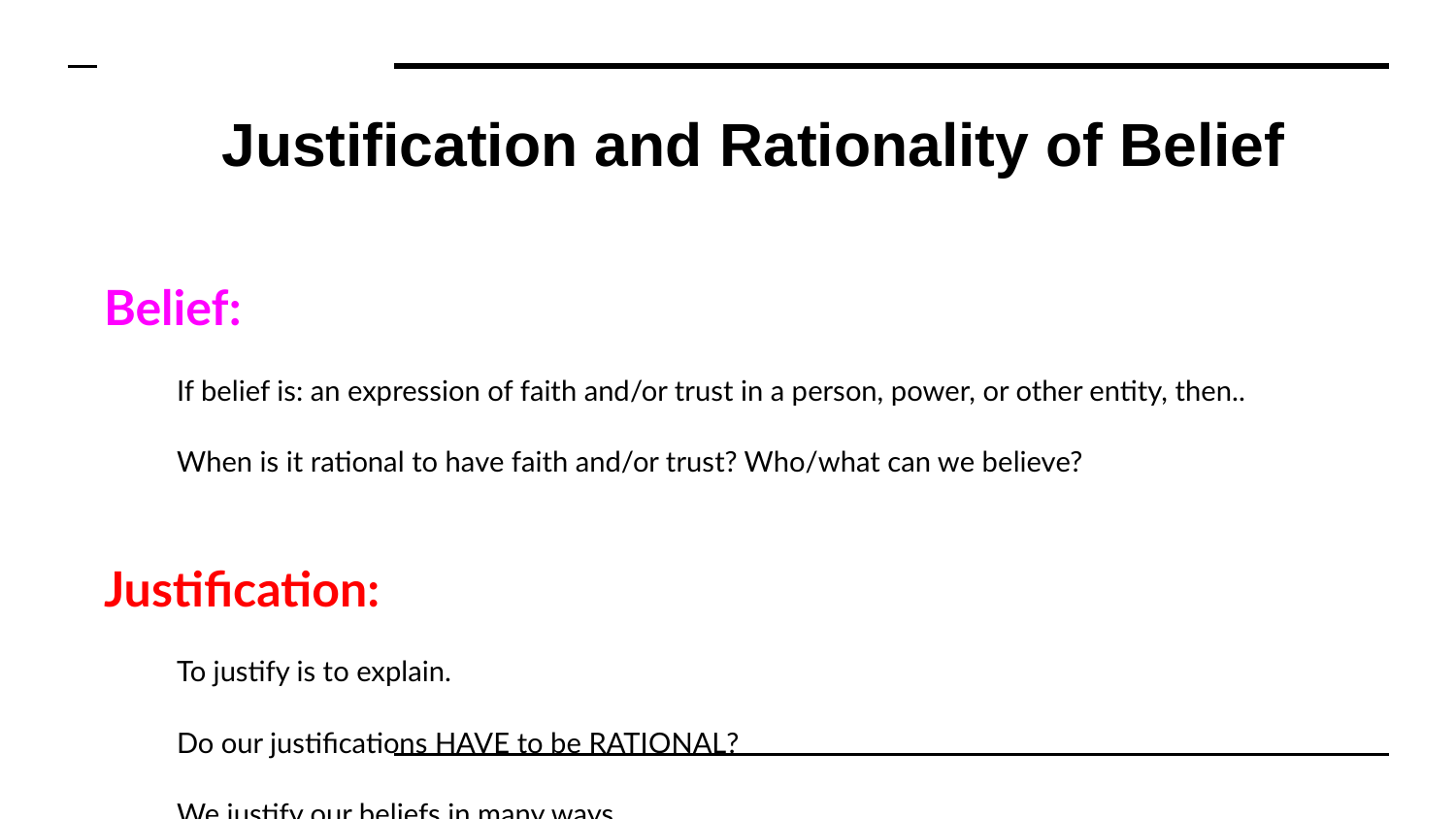

# Justification and Rationality of Belief
Belief:
If belief is: an expression of faith and/or trust in a person, power, or other entity, then..
When is it rational to have faith and/or trust? Who/what can we believe?
Justification:
To justify is to explain.
Do our justifications HAVE to be RATIONAL?
We justify our beliefs in many ways.
Look at the WoKs (Ways of Knowing): Reason, language, sense perception, faith, emotion, intuition, memory, and imagination.